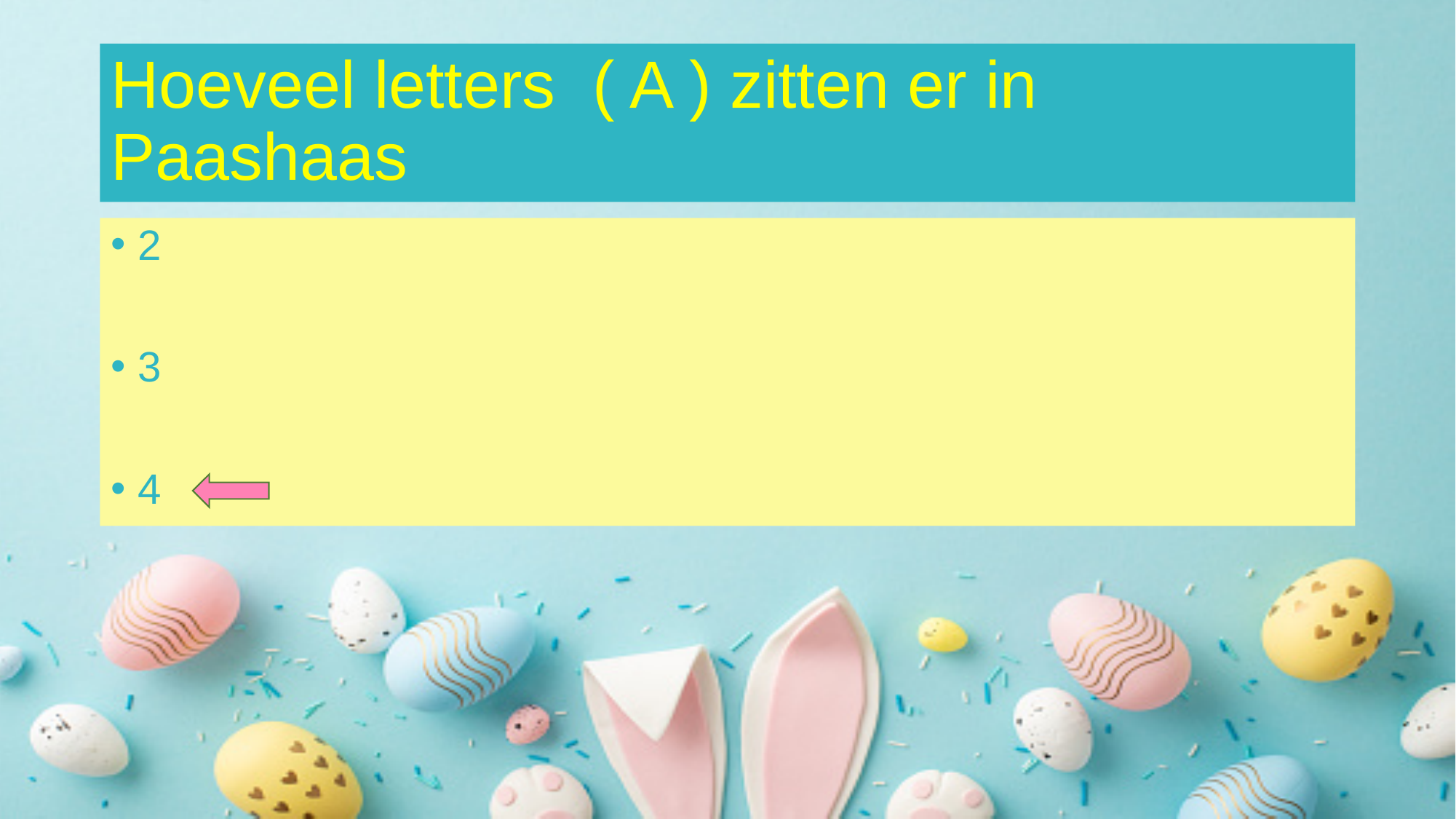

# Hoeveel letters  ( A ) zitten er in Paashaas
2

3

4